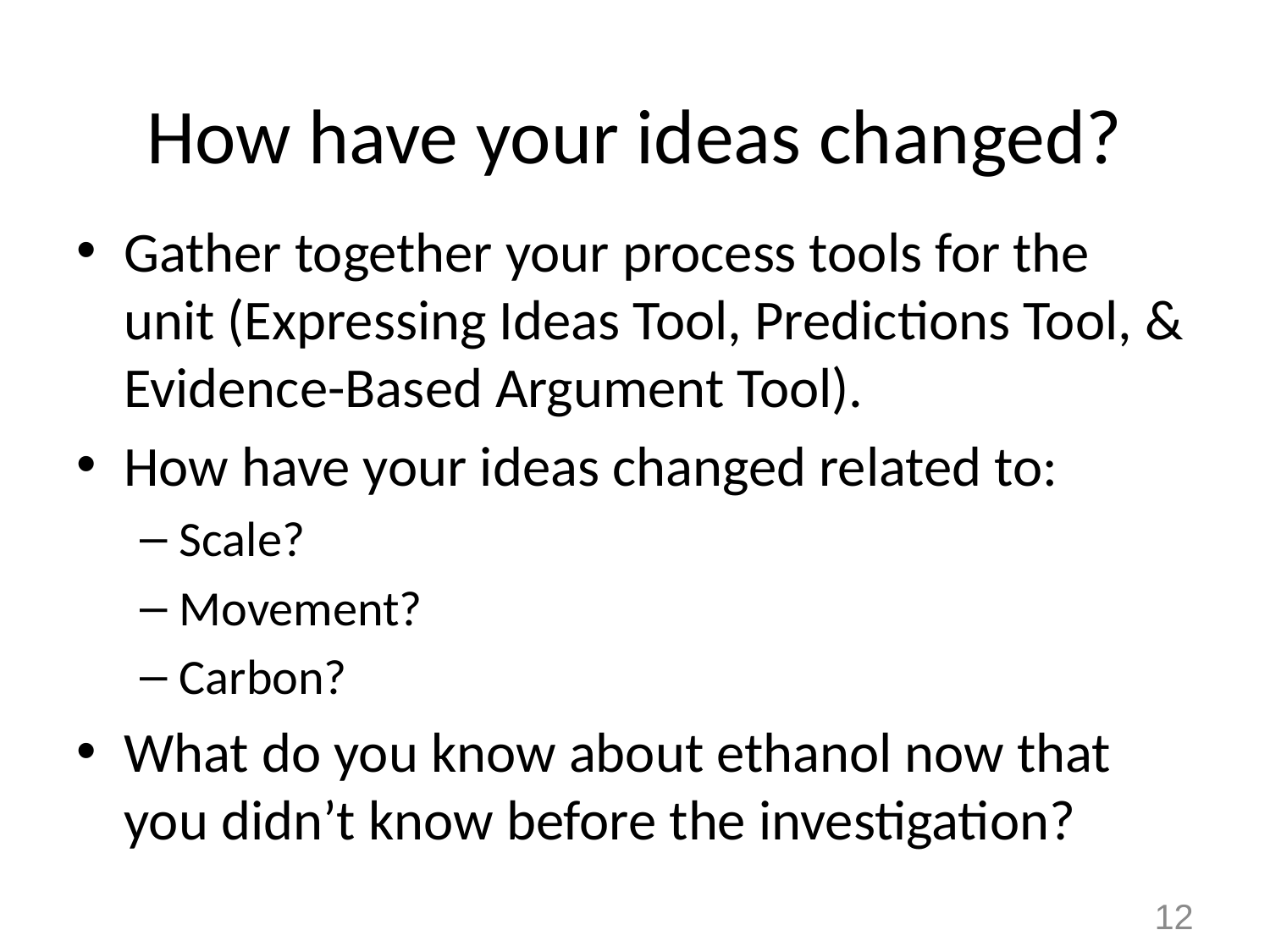

# How have your ideas changed?
Gather together your process tools for the unit (Expressing Ideas Tool, Predictions Tool, & Evidence-Based Argument Tool).
How have your ideas changed related to:
Scale?
Movement?
Carbon?
What do you know about ethanol now that you didn’t know before the investigation?
12